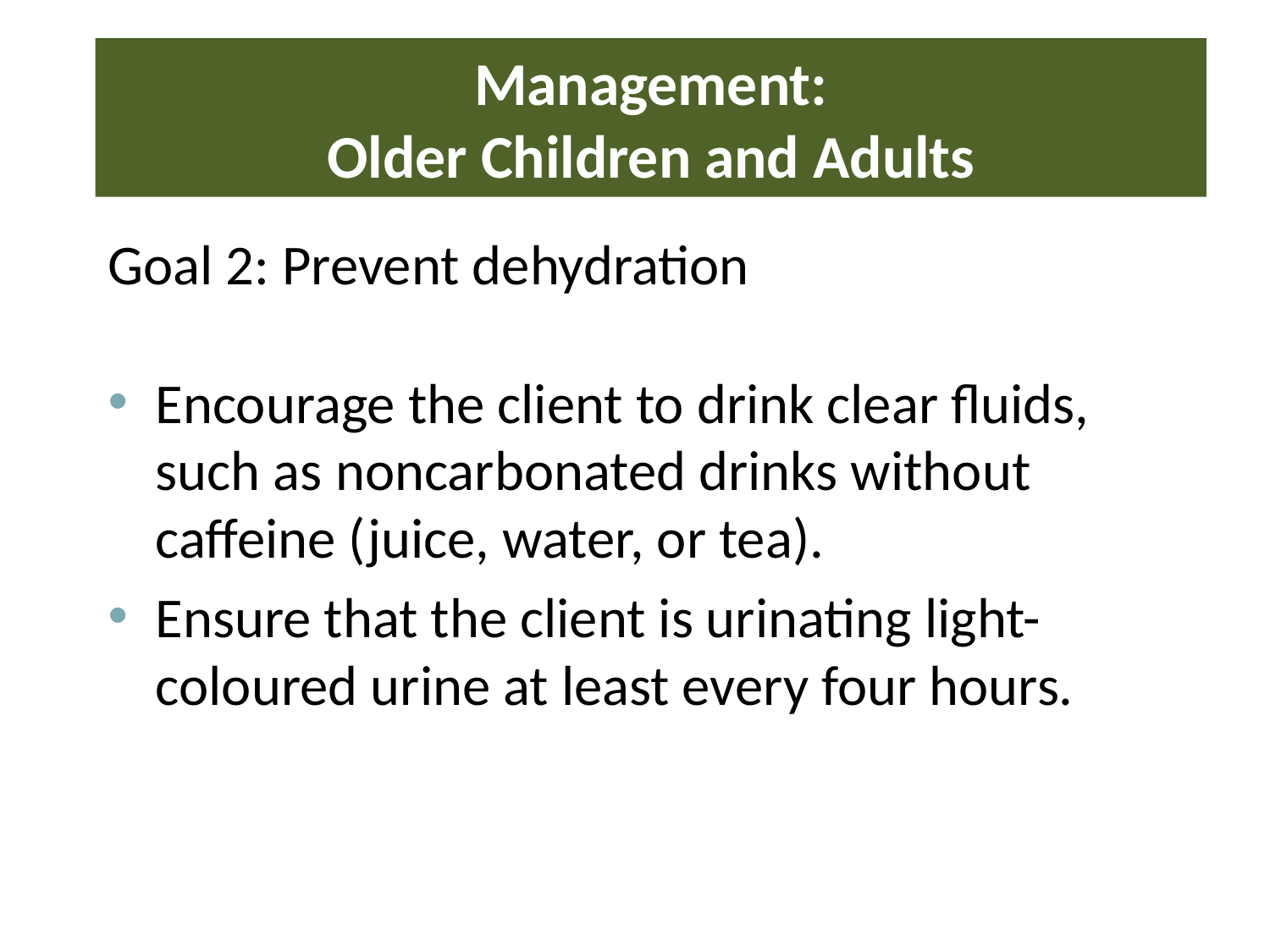

# Management: Older Children and Adults
Goal 2: Prevent dehydration

Encourage the client to drink clear fluids, such as noncarbonated drinks without caffeine (juice, water, or tea).
Ensure that the client is urinating light-coloured urine at least every four hours.